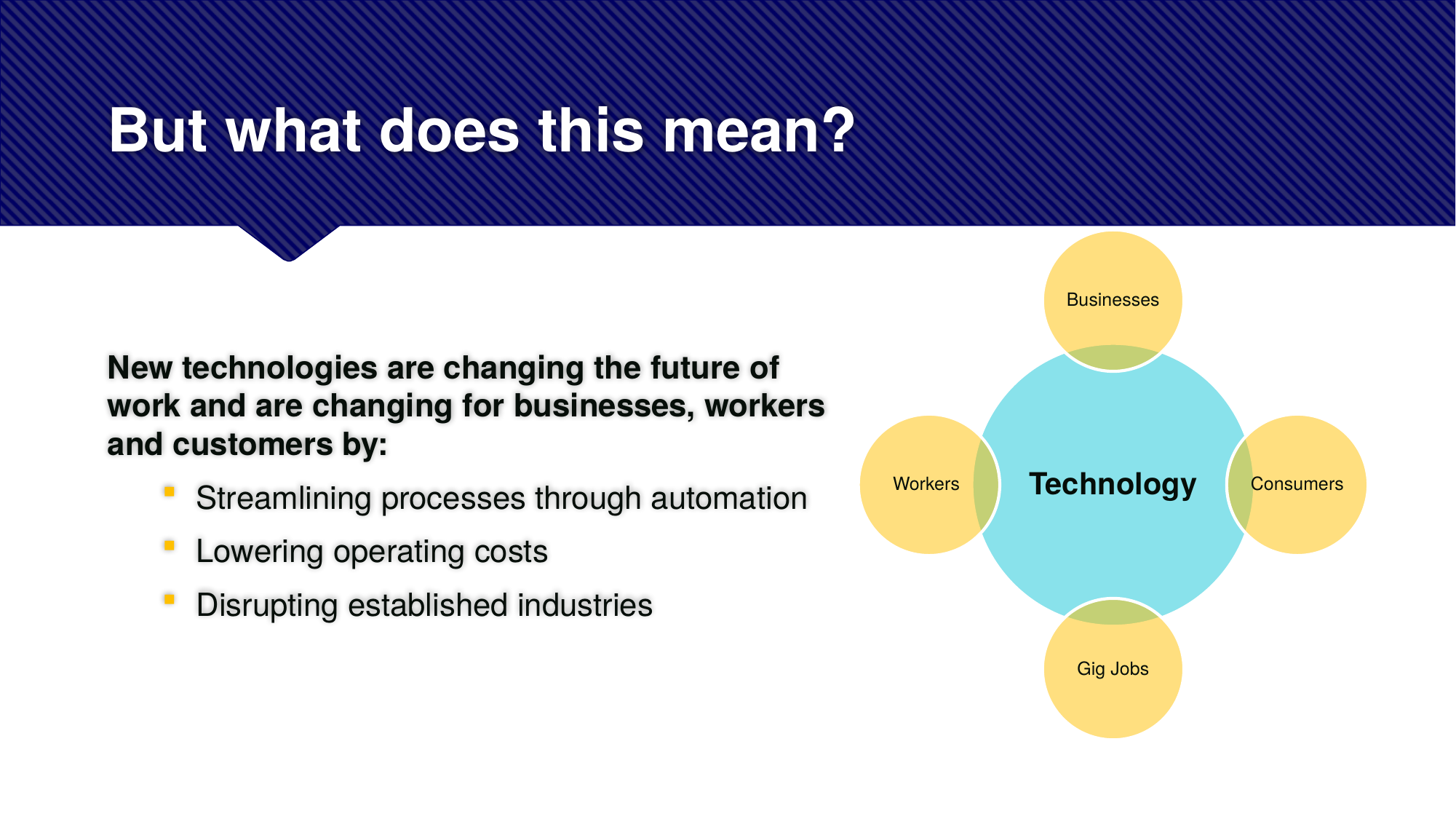

# But what does this mean?
New technologies are changing the future of work and are changing for businesses, workers and customers by:
Streamlining processes through automation
Lowering operating costs
Disrupting established industries
Technology
Businesses
Consumers
Gig Jobs
Workers